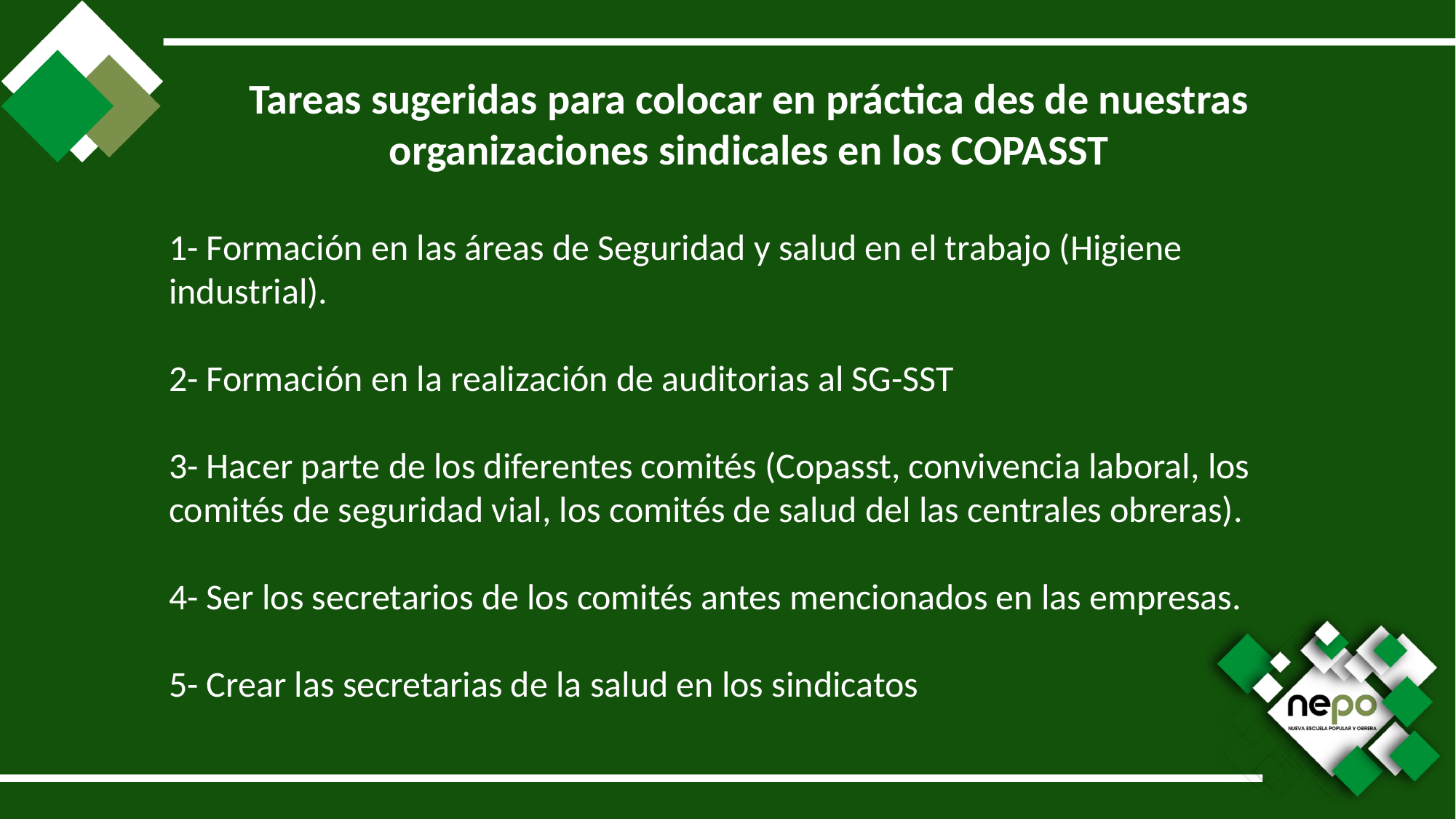

Tareas sugeridas para colocar en práctica des de nuestras organizaciones sindicales en los COPASST

1- Formación en las áreas de Seguridad y salud en el trabajo (Higiene industrial).

2- Formación en la realización de auditorias al SG-SST

3- Hacer parte de los diferentes comités (Copasst, convivencia laboral, los comités de seguridad vial, los comités de salud del las centrales obreras).

4- Ser los secretarios de los comités antes mencionados en las empresas.

5- Crear las secretarias de la salud en los sindicatos